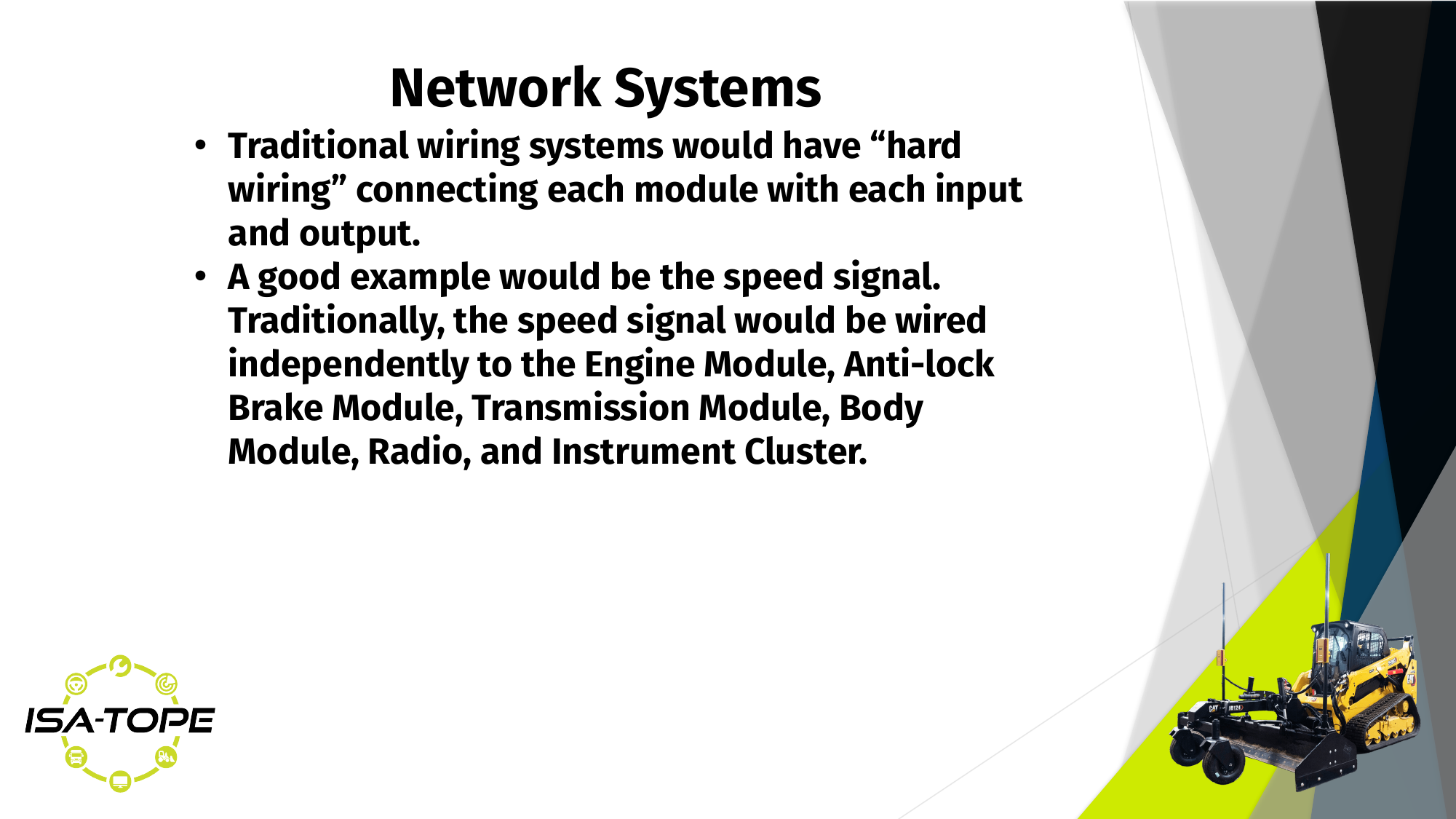

Network Systems
Traditional wiring systems would have “hard wiring” connecting each module with each input and output.
A good example would be the speed signal. Traditionally, the speed signal would be wired independently to the Engine Module, Anti-lock Brake Module, Transmission Module, Body Module, Radio, and Instrument Cluster.